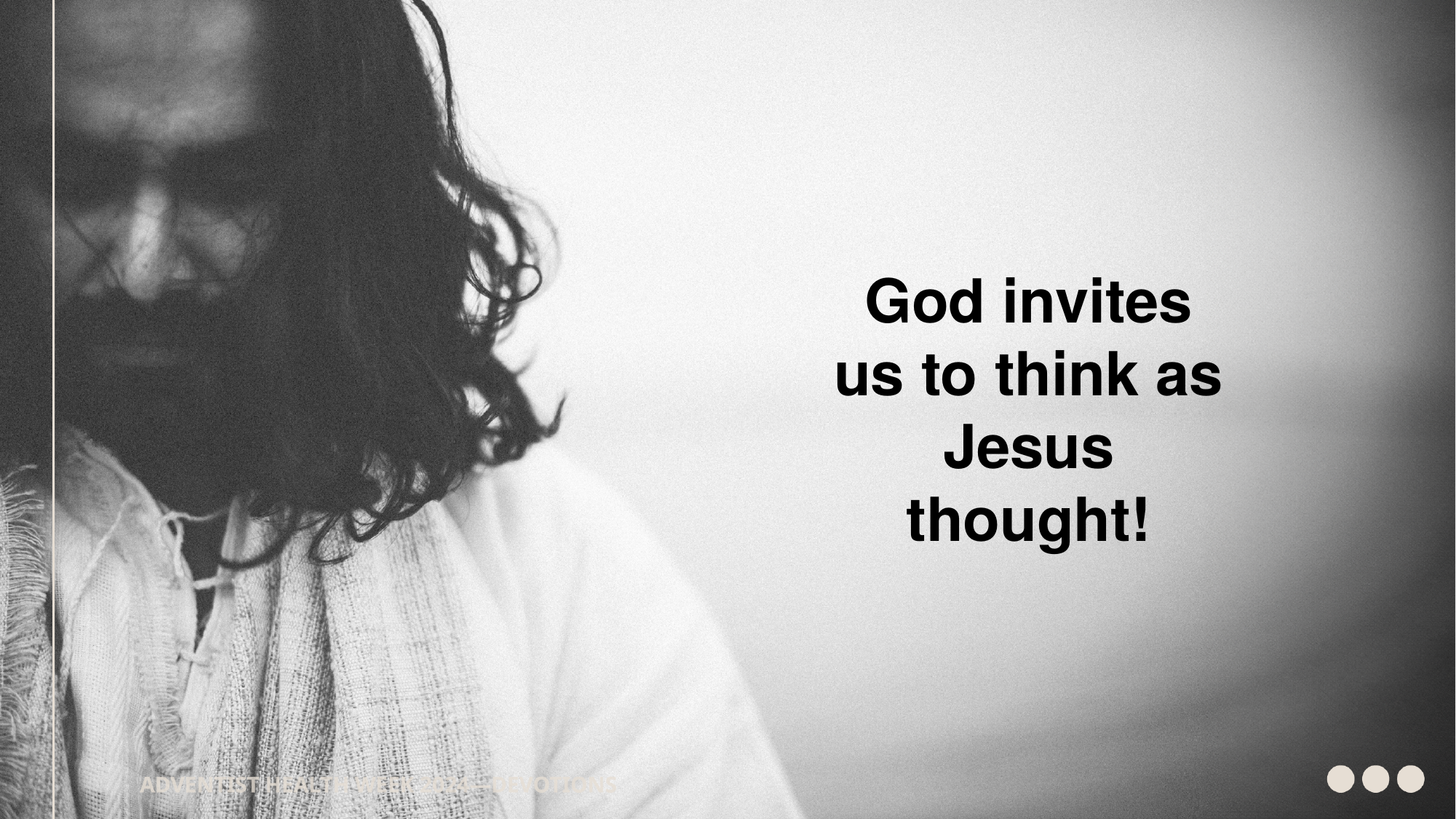

God invites us to think as Jesus thought!